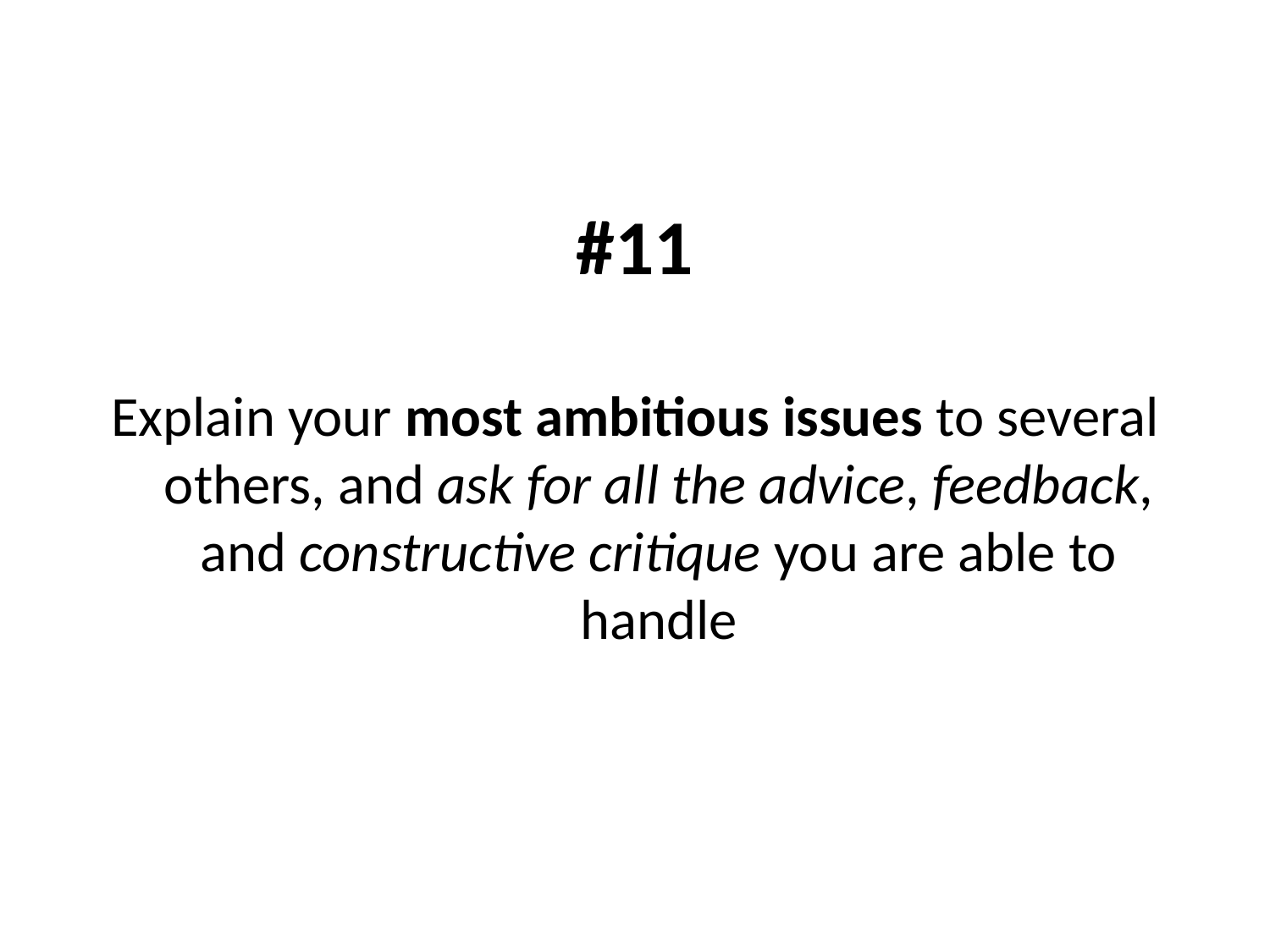

#11

Explain your most ambitious issues to several others, and ask for all the advice, feedback, and constructive critique you are able to handle